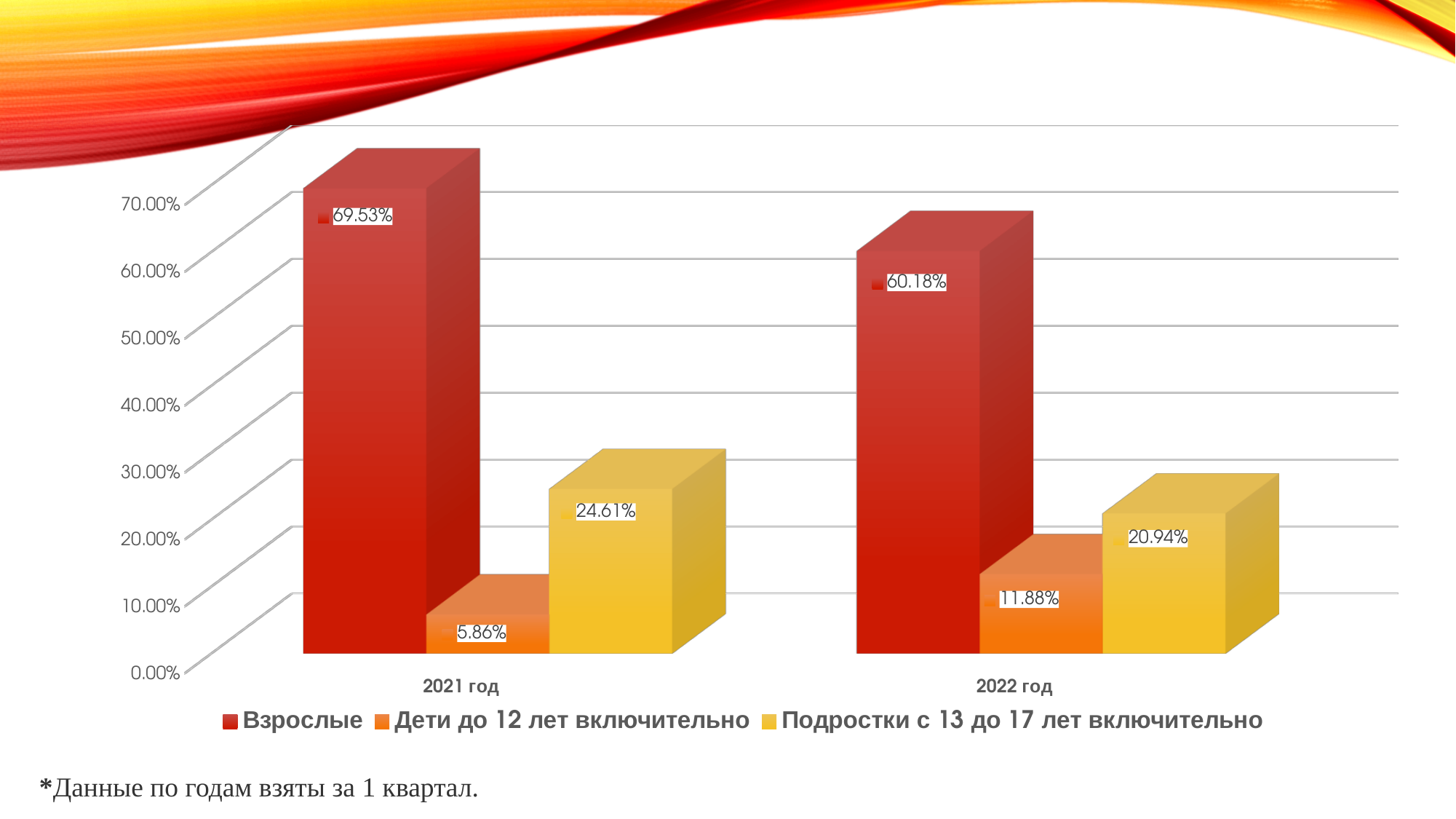

[unsupported chart]

*Данные по годам взяты за 1 квартал.